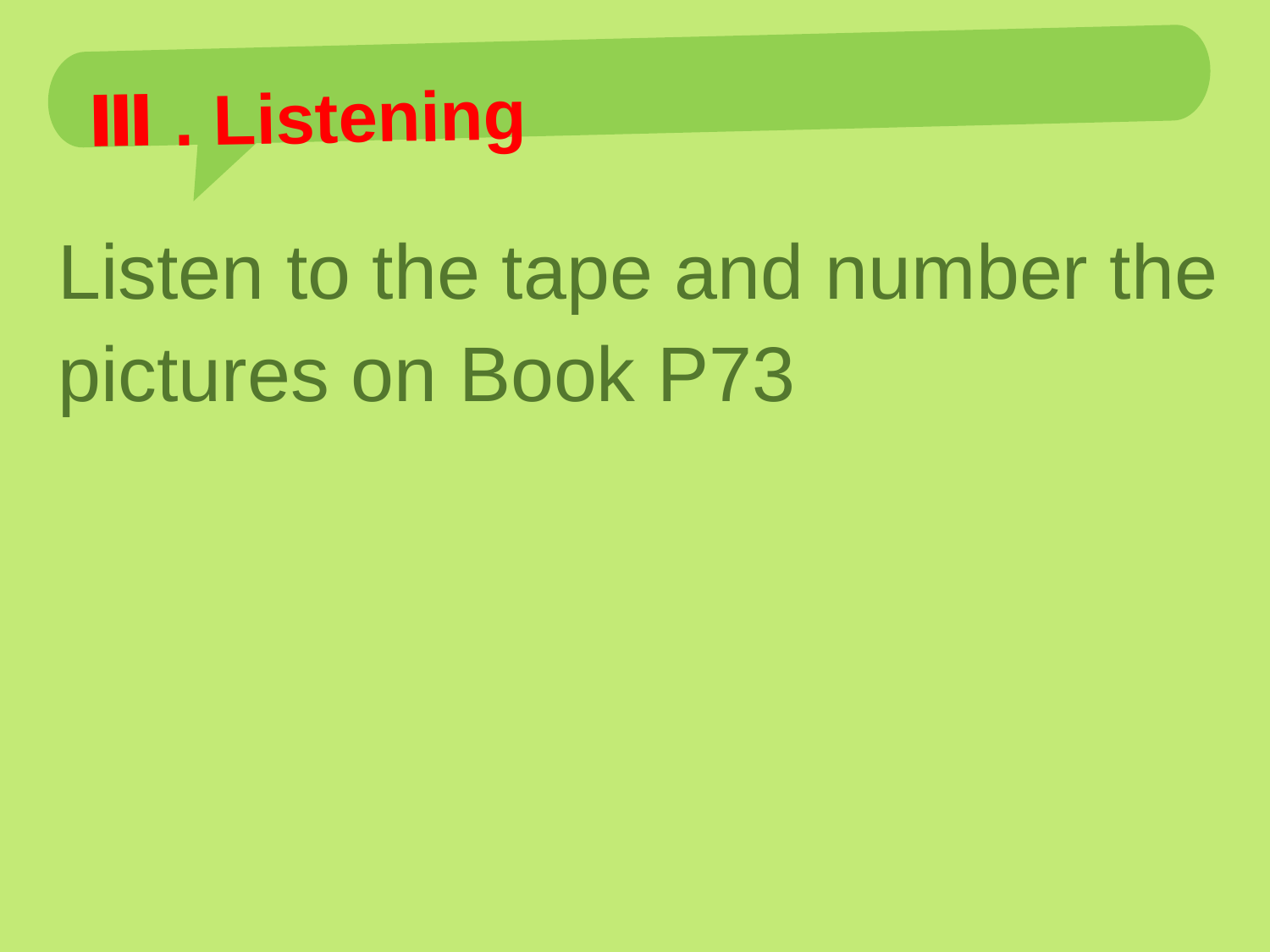

# Ⅲ . Listening
Listen to the tape and number the pictures on Book P73